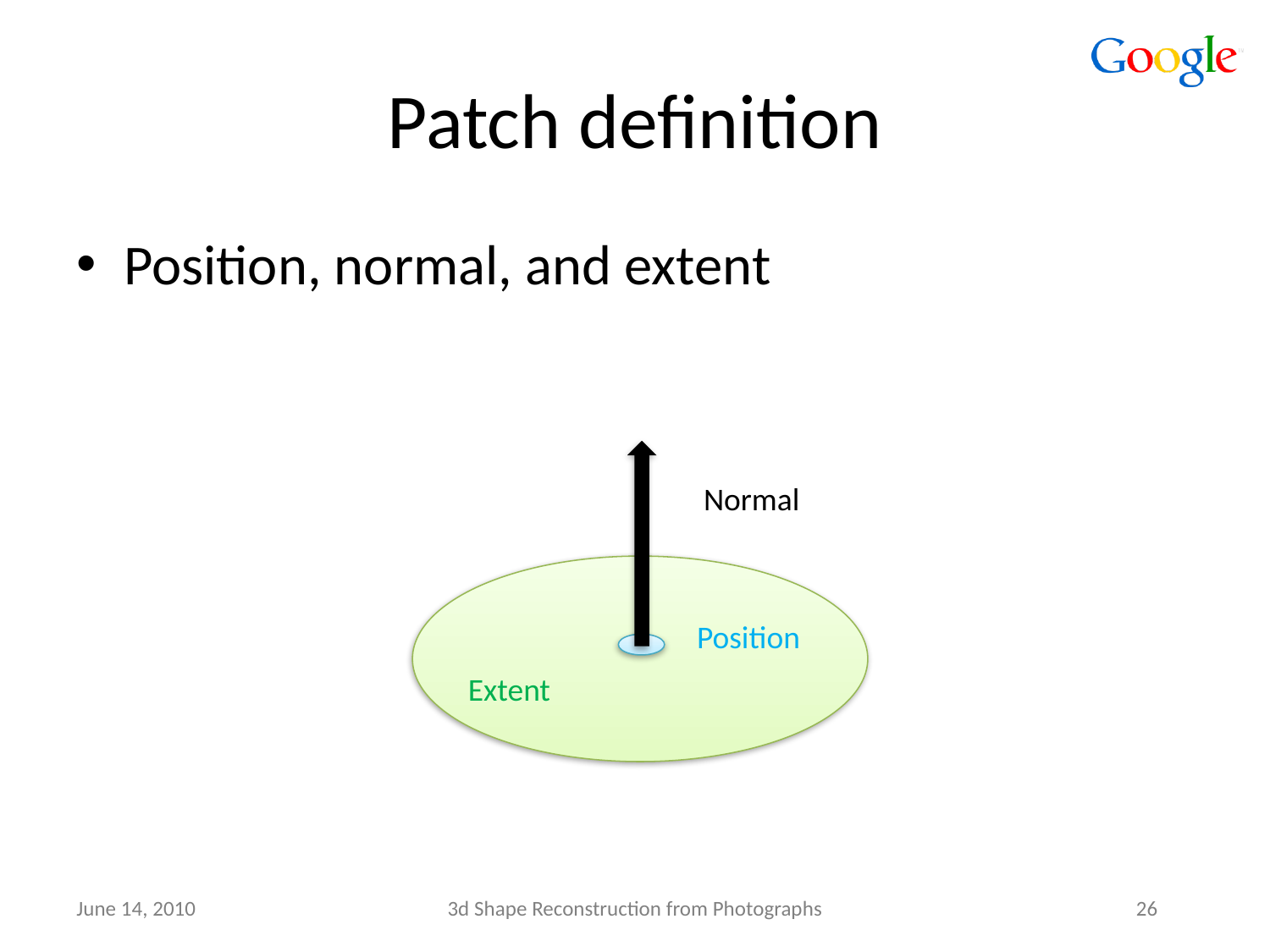

# Patch definition
Position, normal, and extent
Normal

Extent
Position